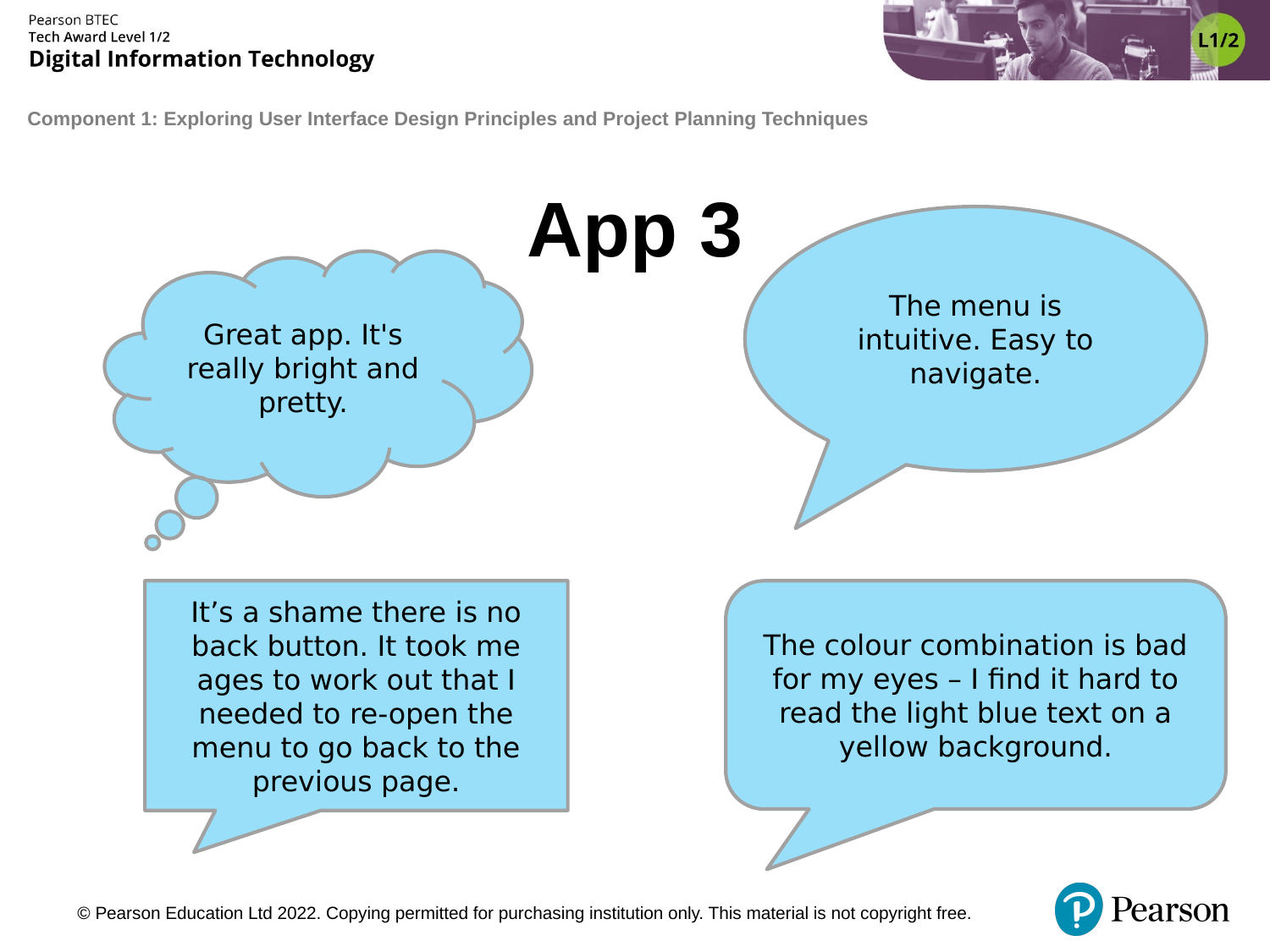

# App 3

The menu is intuitive. Easy to navigate.

Great app. It's really bright and pretty.

It’s a shame there is no back button. It took me ages to work out that I needed to re-open the menu to go back to the previous page.

The colour combination is bad for my eyes – I find it hard to read the light blue text on a yellow background.